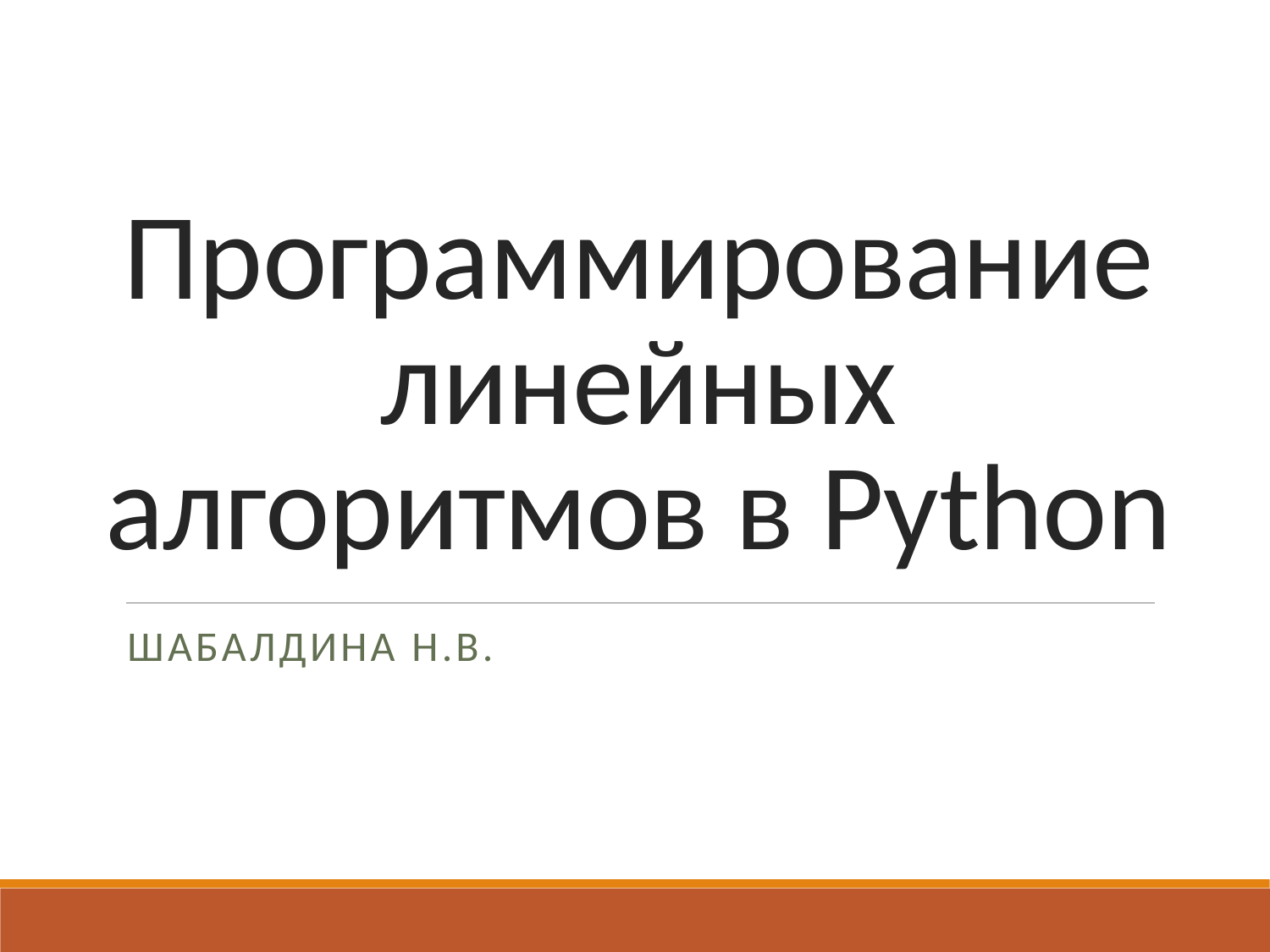

# Программирование линейных алгоритмов в Python
Шабалдина Н.В.